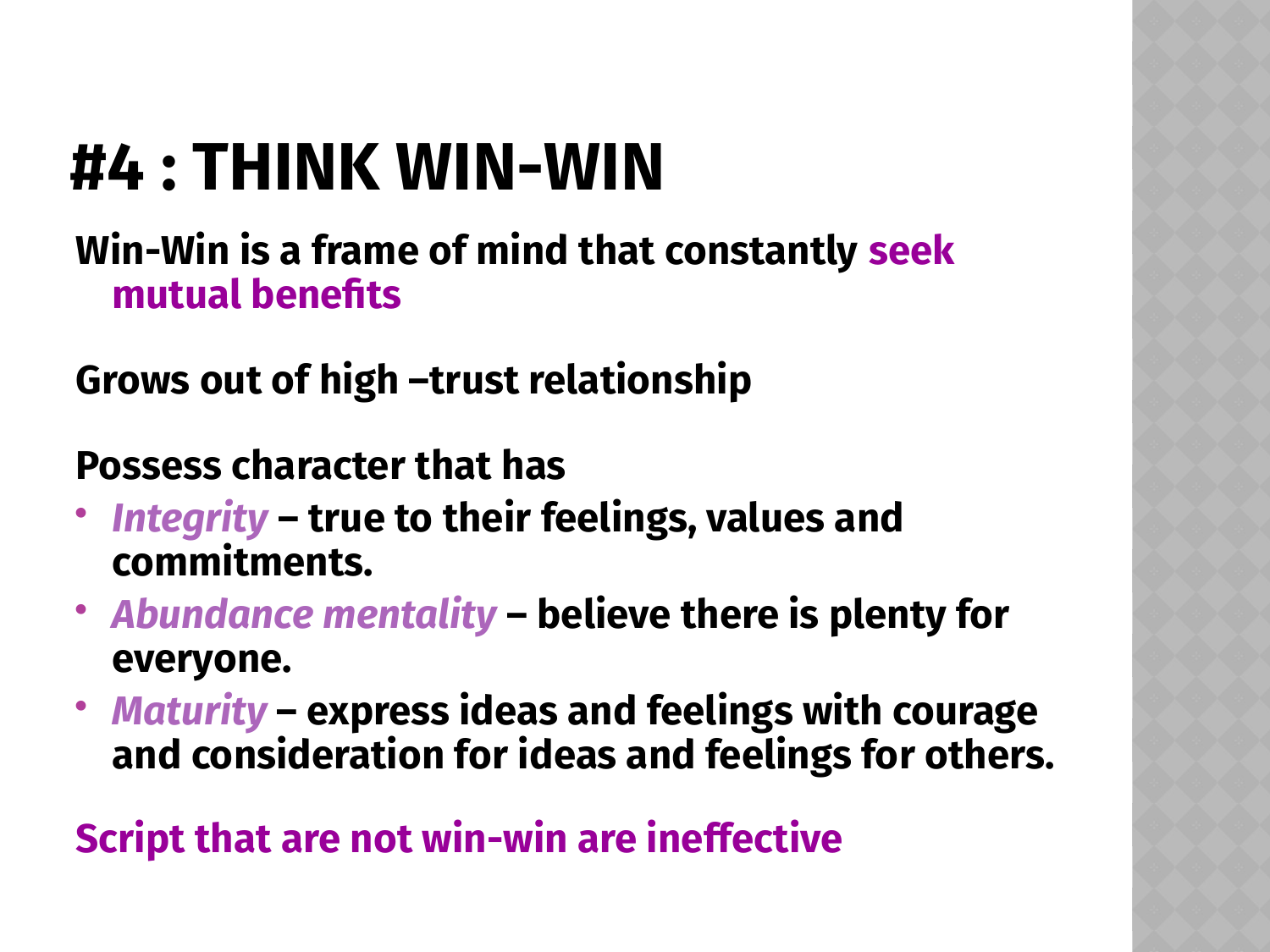

# #4 : Think Win-Win
Win-Win is a frame of mind that constantly seek mutual benefits

Grows out of high –trust relationship

Possess character that has
Integrity – true to their feelings, values and commitments.
Abundance mentality – believe there is plenty for everyone.
Maturity – express ideas and feelings with courage and consideration for ideas and feelings for others.

Script that are not win-win are ineffective